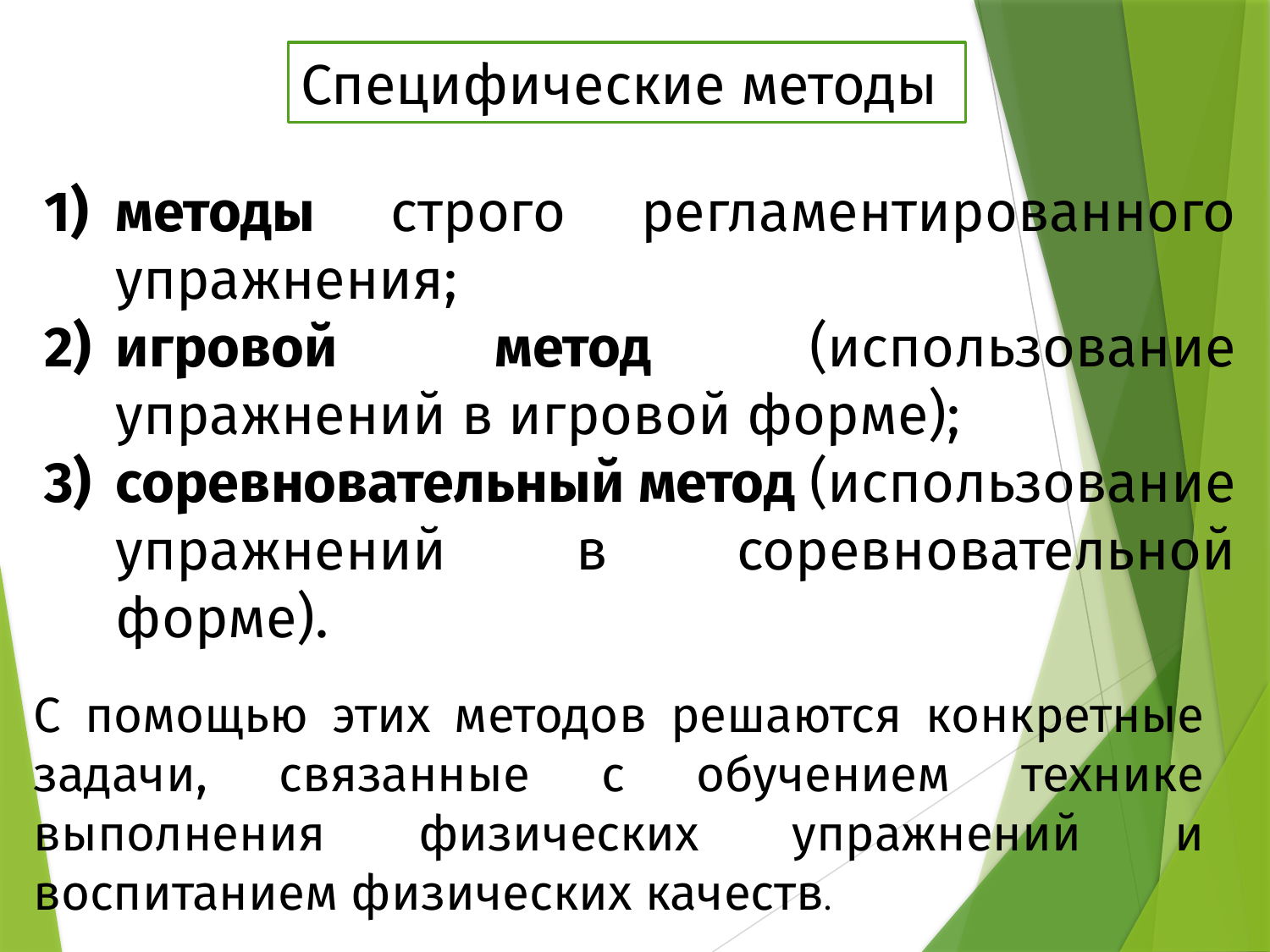

Специфические методы
методы строго регламентированного упражнения;
игровой метод (использование упражнений в игровой форме);
соревновательный метод (использование упражнений в соревновательной форме).
С помощью этих методов решаются конкретные задачи, связанные с обучением технике выполнения физических упражнений и воспитанием физических качеств.